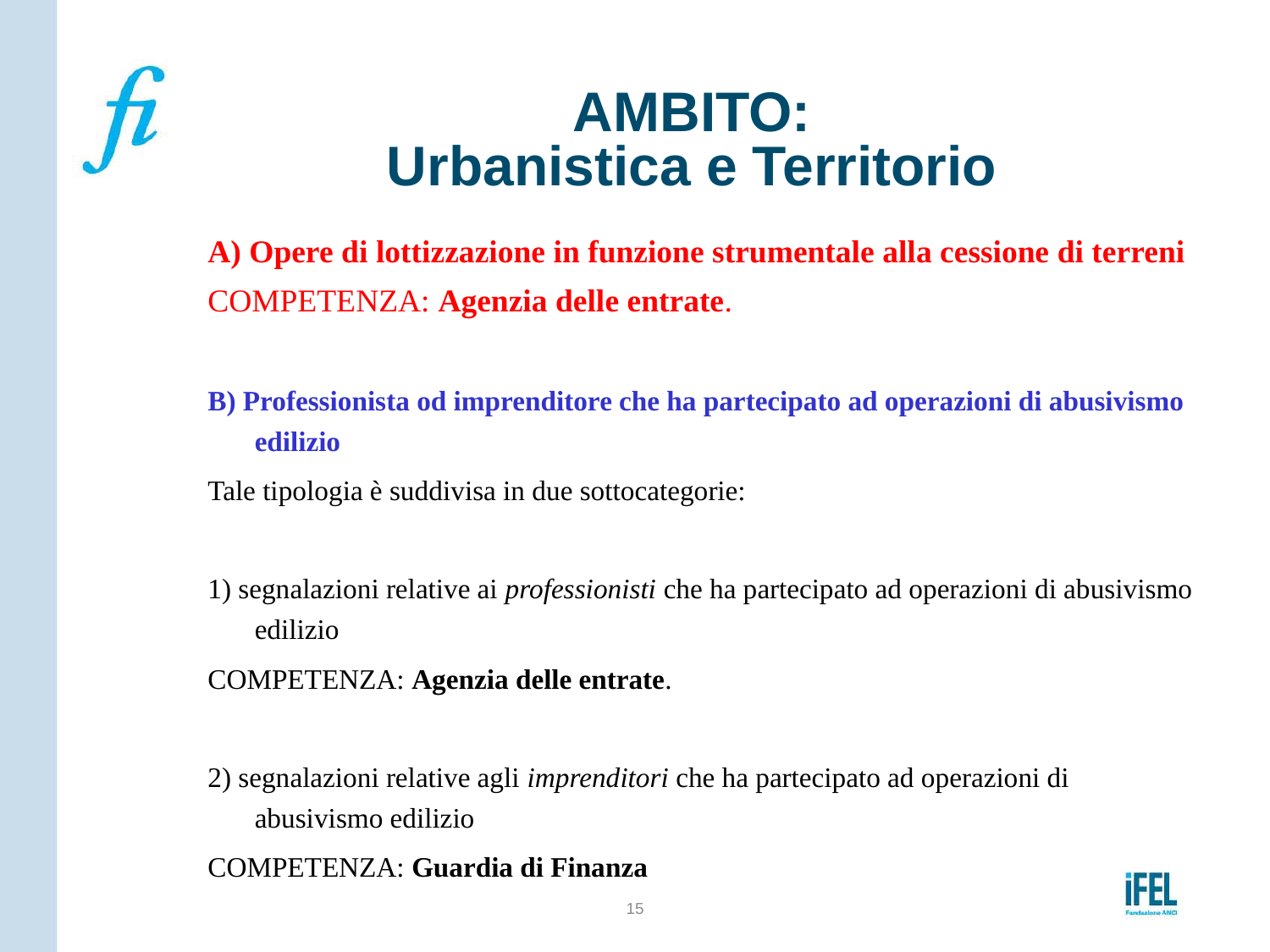

# AMBITO: Urbanistica e Territorio
A) Opere di lottizzazione in funzione strumentale alla cessione di terreni
COMPETENZA: Agenzia delle entrate.

B) Professionista od imprenditore che ha partecipato ad operazioni di abusivismo edilizio
Tale tipologia è suddivisa in due sottocategorie:

1) segnalazioni relative ai professionisti che ha partecipato ad operazioni di abusivismo edilizio
COMPETENZA: Agenzia delle entrate.

2) segnalazioni relative agli imprenditori che ha partecipato ad operazioni di abusivismo edilizio
COMPETENZA: Guardia di Finanza
15